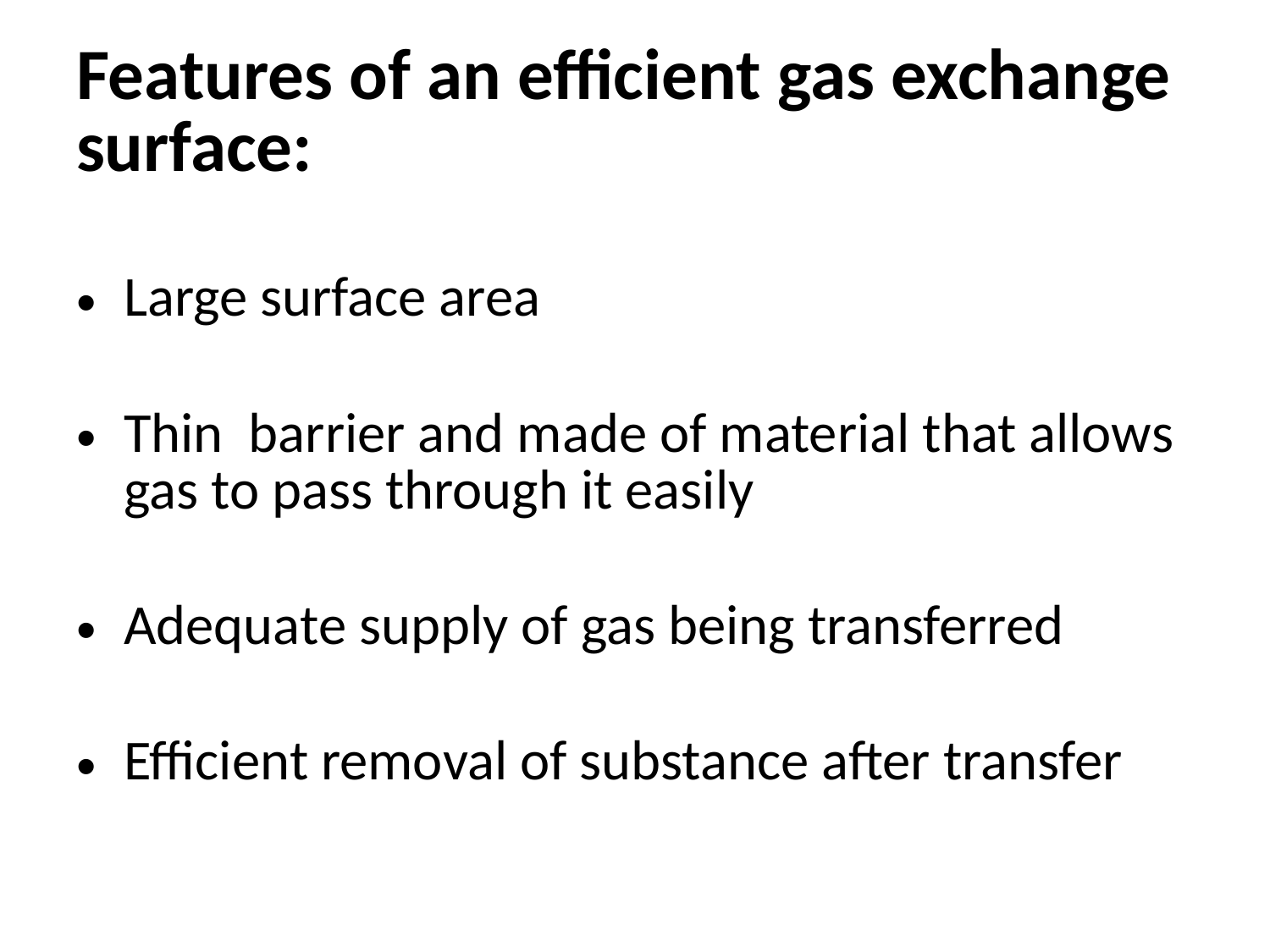

# Features of an efficient gas exchange surface:
Large surface area

Thin  barrier and made of material that allows gas to pass through it easily

Adequate supply of gas being transferred

Efficient removal of substance after transfer